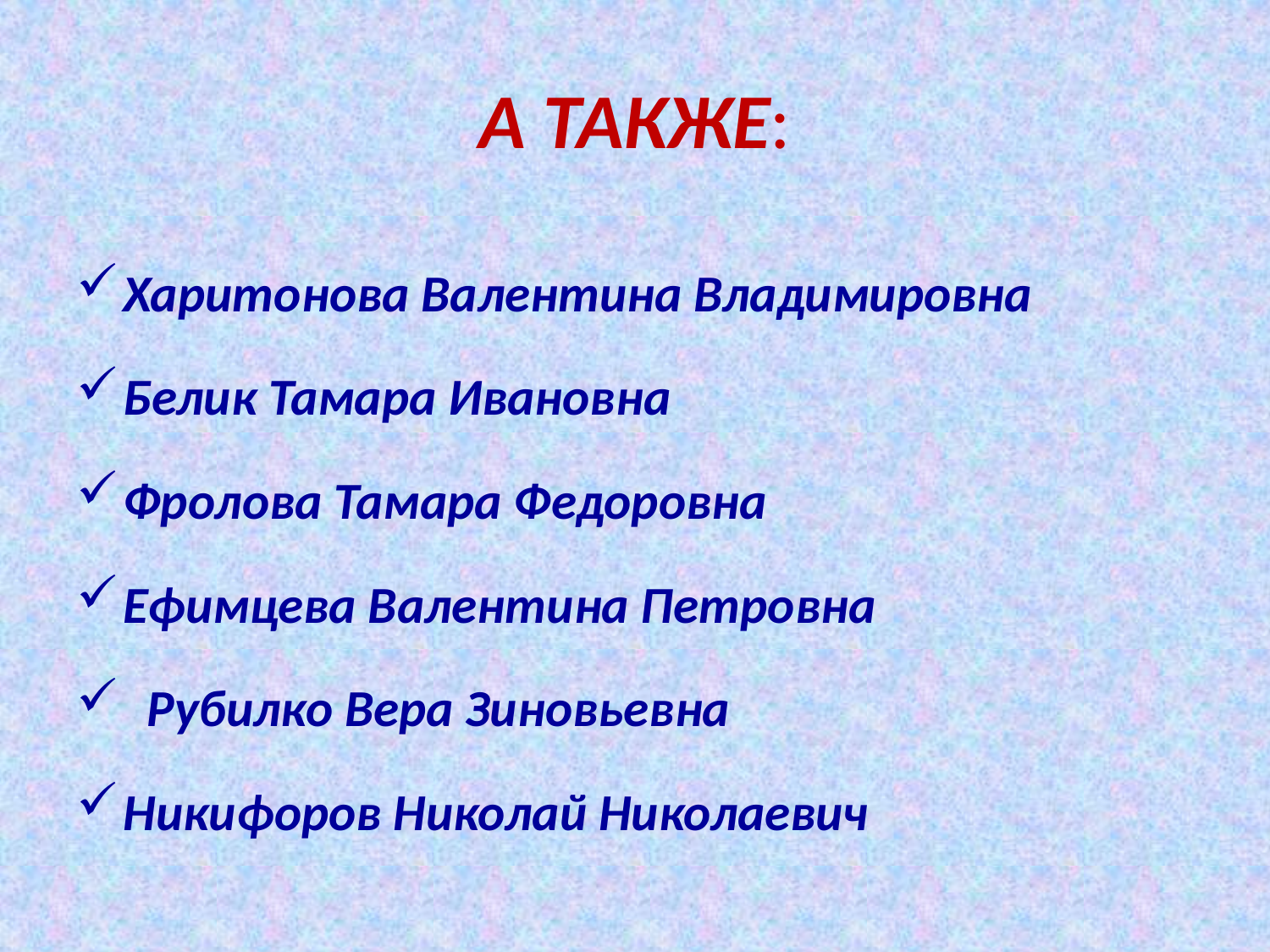

# А ТАКЖЕ:
Харитонова Валентина Владимировна
Белик Тамара Ивановна
Фролова Тамара Федоровна
Ефимцева Валентина Петровна
  Рубилко Вера Зиновьевна
Никифоров Николай Николаевич